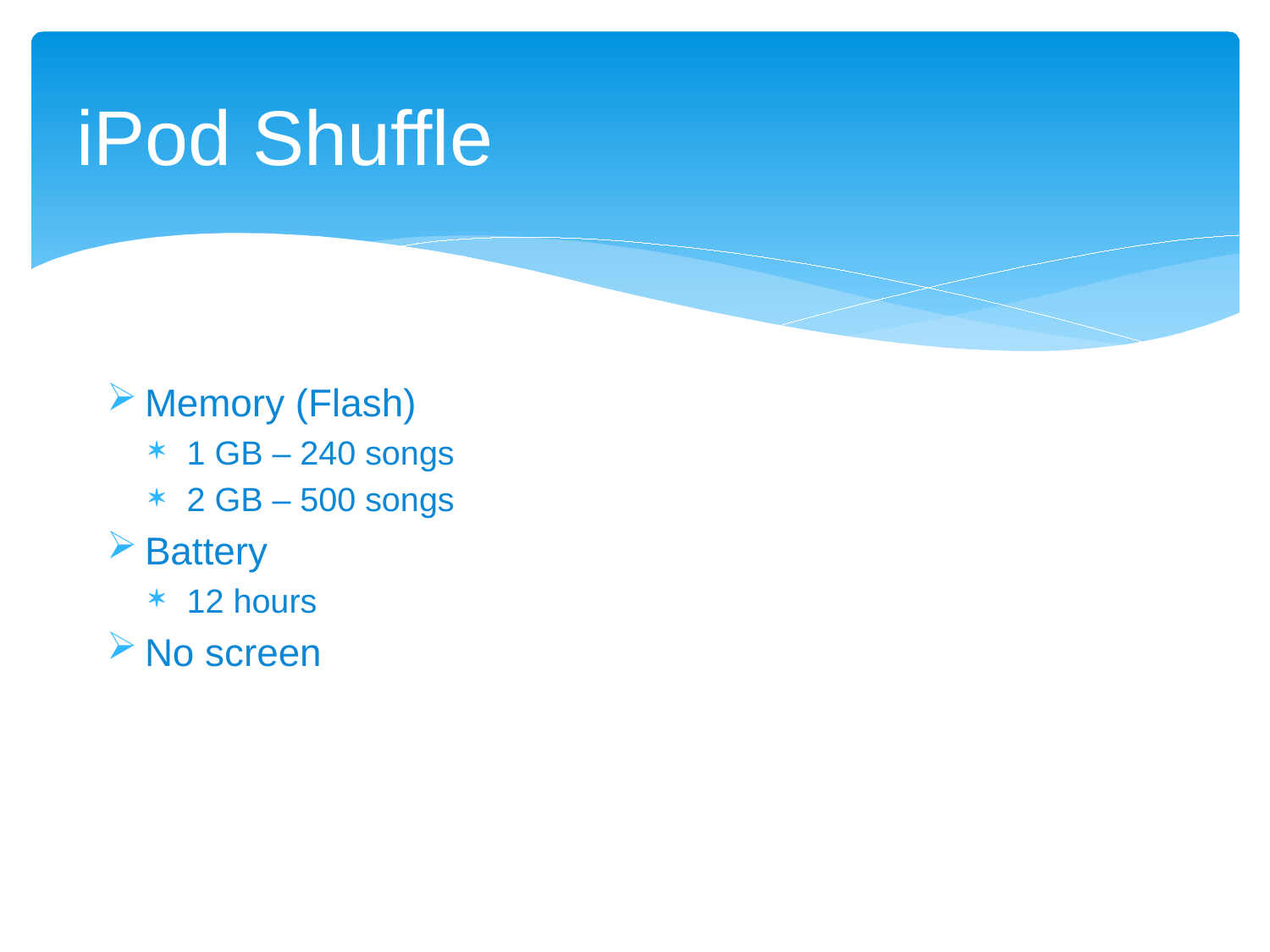

# iPod Shuffle
Memory (Flash)
1 GB – 240 songs
2 GB – 500 songs
Battery
12 hours
No screen